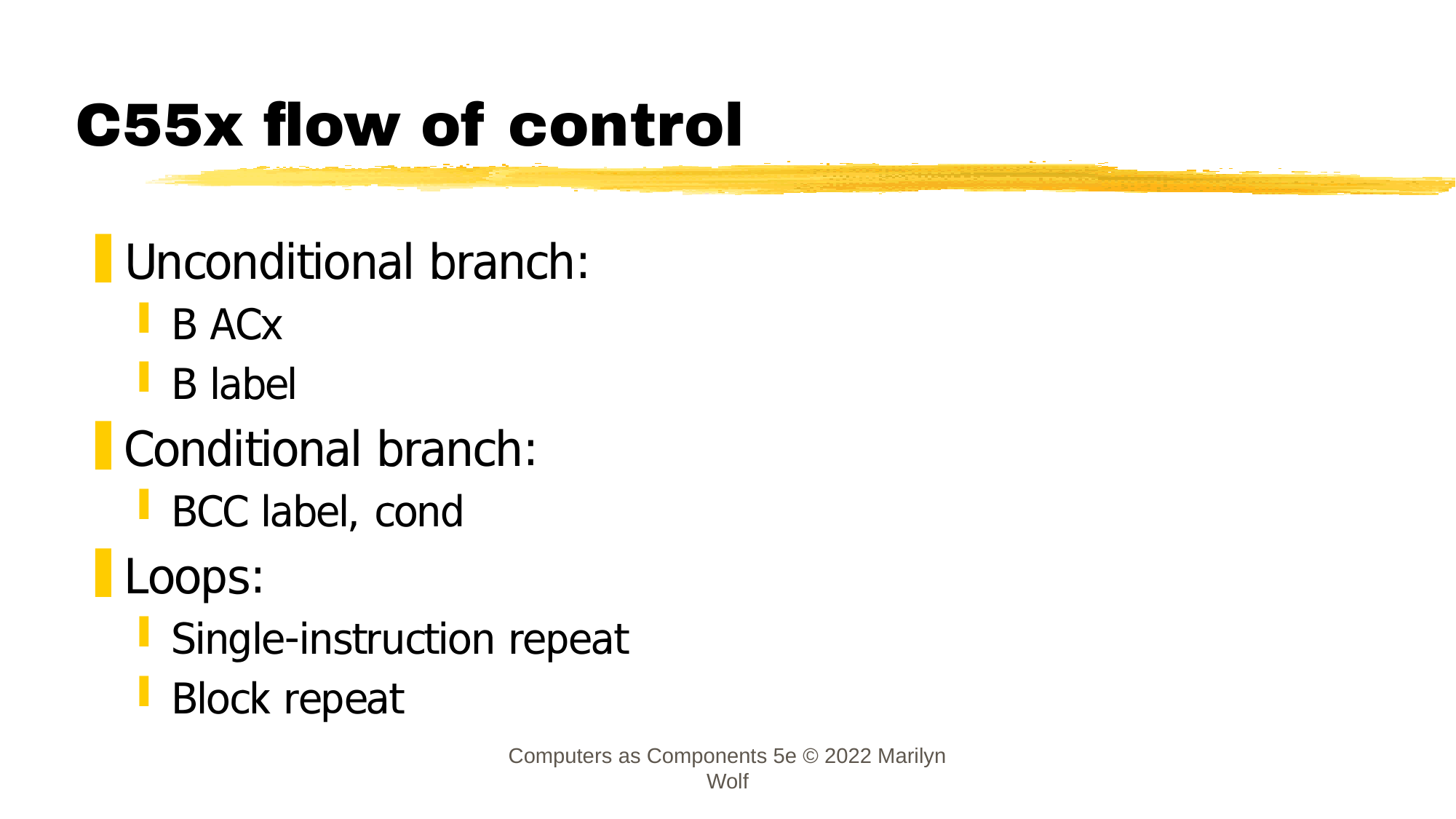

# C55x flow of control
Unconditional branch:
B ACx
B label
Conditional branch:
BCC label, cond
Loops:
Single-instruction repeat
Block repeat

Computers as Components 5e © 2022 Marilyn Wolf